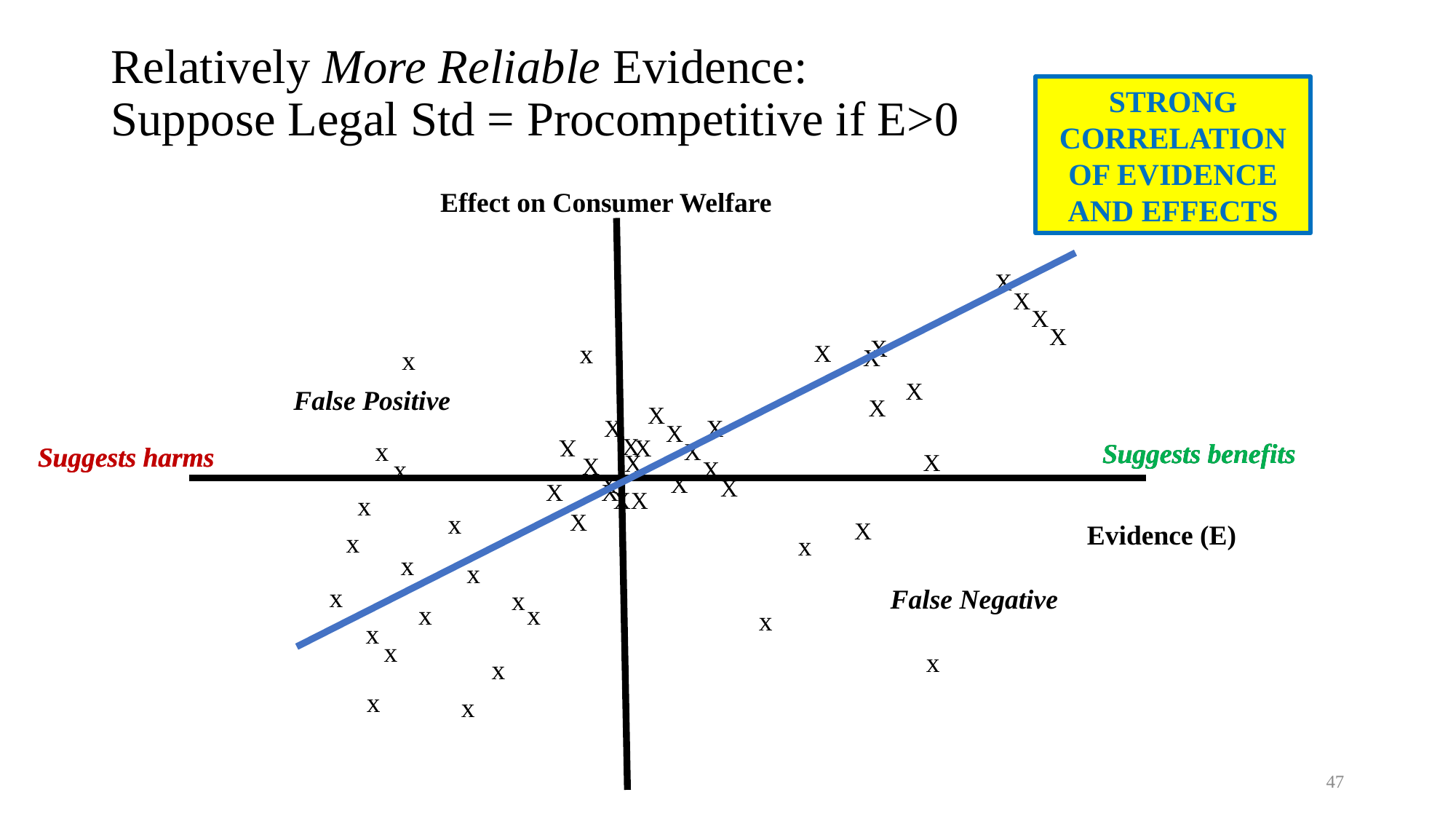

# Relatively More Reliable Evidence: Suppose Legal Std = Procompetitive if E>0
STRONG CORRELATION OF EVIDENCE AND EFFECTS
 Effect on Consumer Welfare

X
X
X
X
X
x
X
x
X
X
False Positive
X
X
X
X
X
X
X
x
X
Suggests benefits
Suggests benefits
Suggests benefits
X
Suggests harms
Suggests harms
X
X
X
x
X
X
X
X
X
X
XX
x
x
X
X
Evidence (E)
x
x
x
x
x
False Negative
x
x
x
x
x
x
x
x
x
x
47